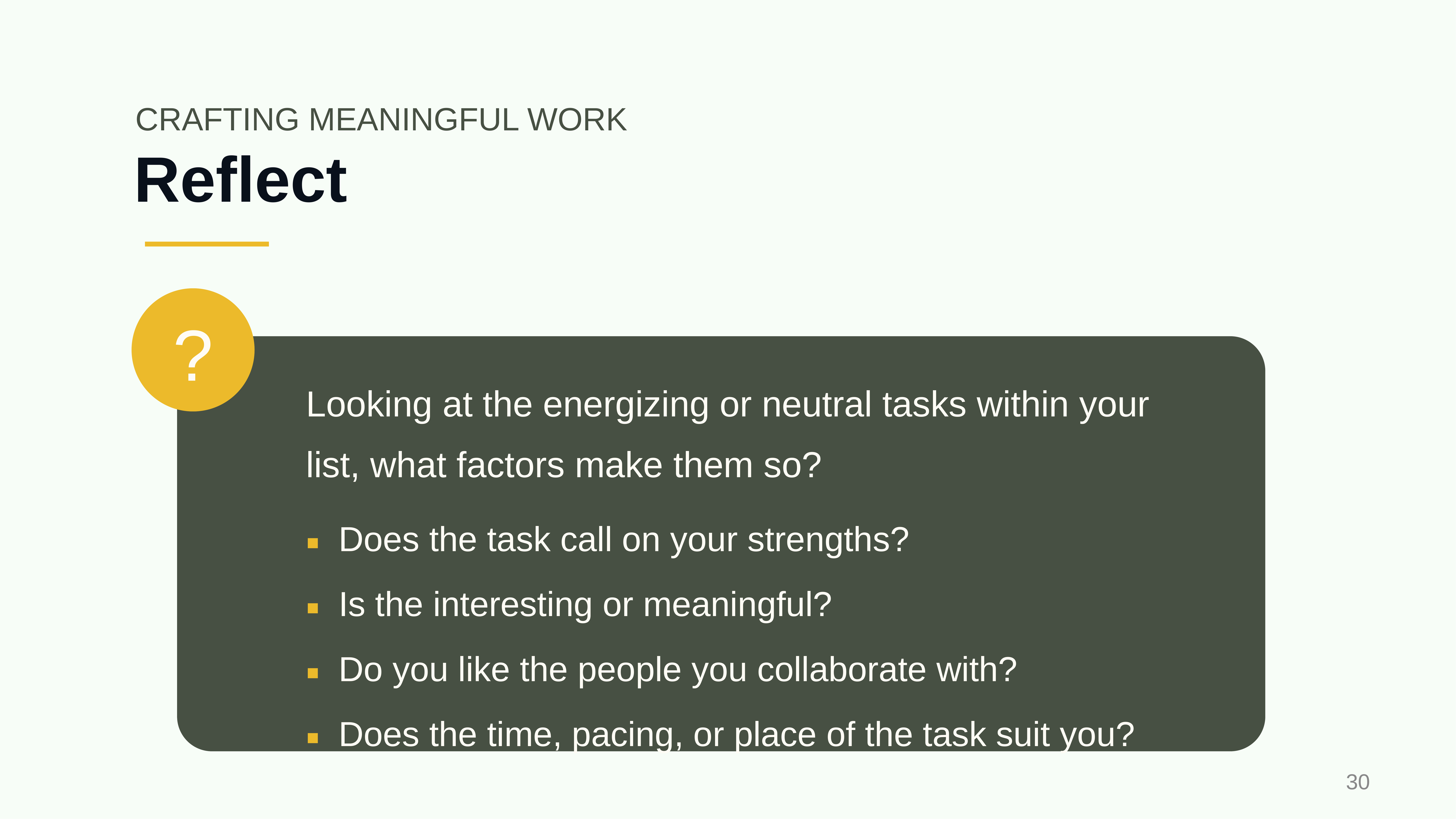

CRAFTING MEANINGFUL WORK
# Reflect

?

Looking at the energizing or neutral tasks within your list, what factors make them so?
Does the task call on your strengths?
Is the interesting or meaningful?
Do you like the people you collaborate with?
Does the time, pacing, or place of the task suit you?
30